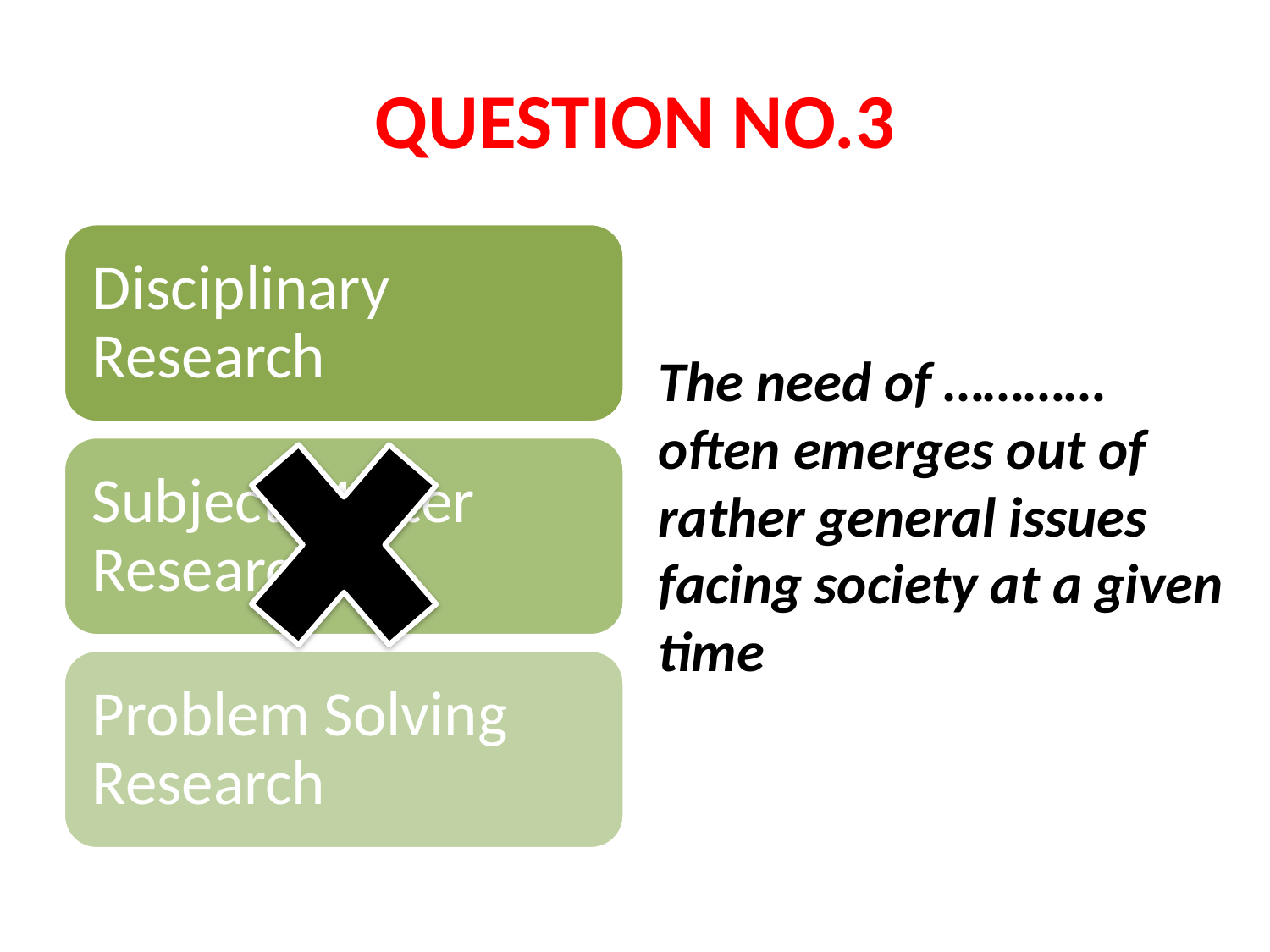

# QUESTION NO.3
Disciplinary Research
Subject Matter Research
Problem Solving Research
The need of ………… often emerges out of rather general issues facing society at a given time